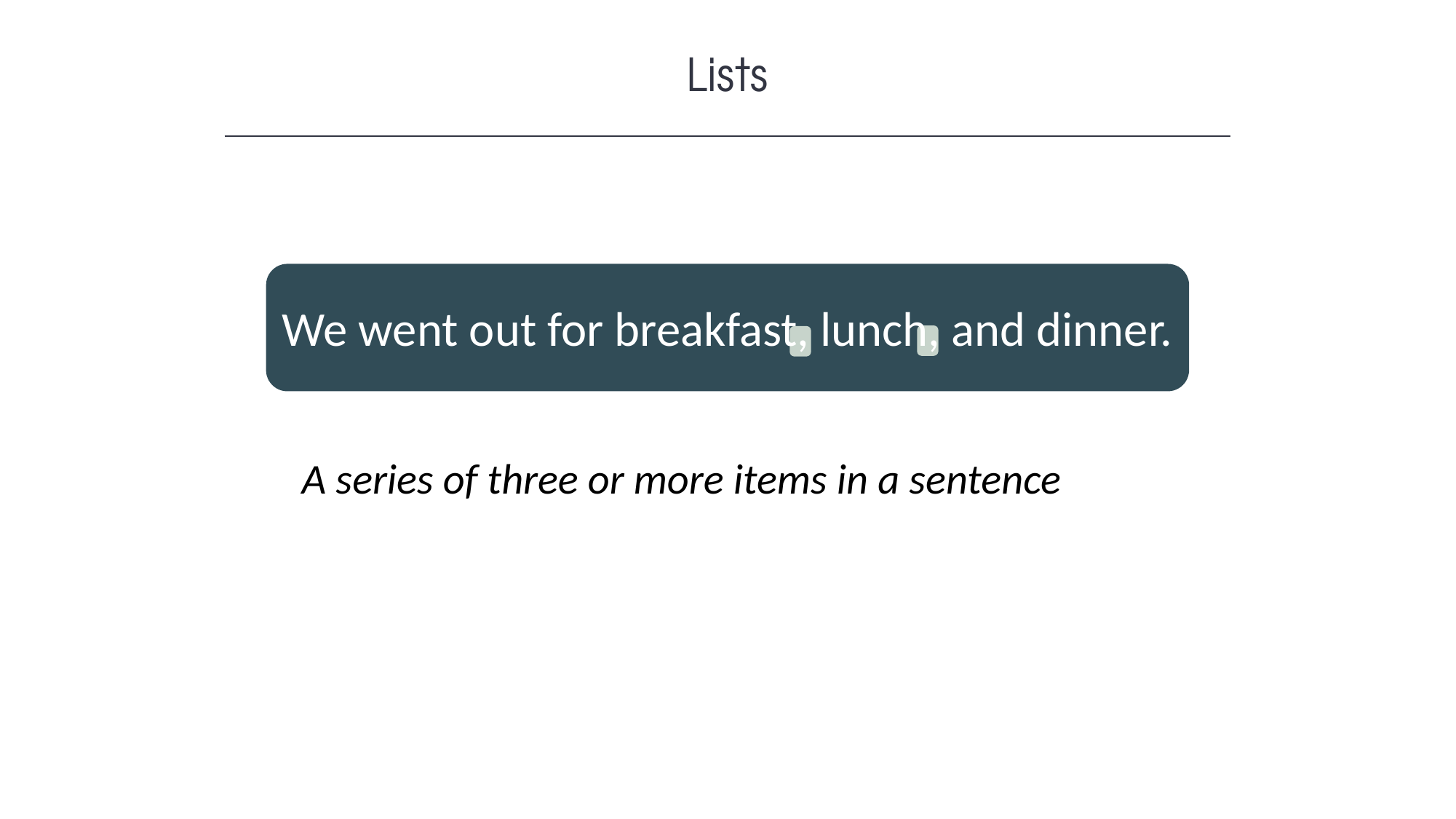

Lists
HAWKES LEARNING

We went out for breakfast, lunch, and dinner.

A series of three or more items in a sentence